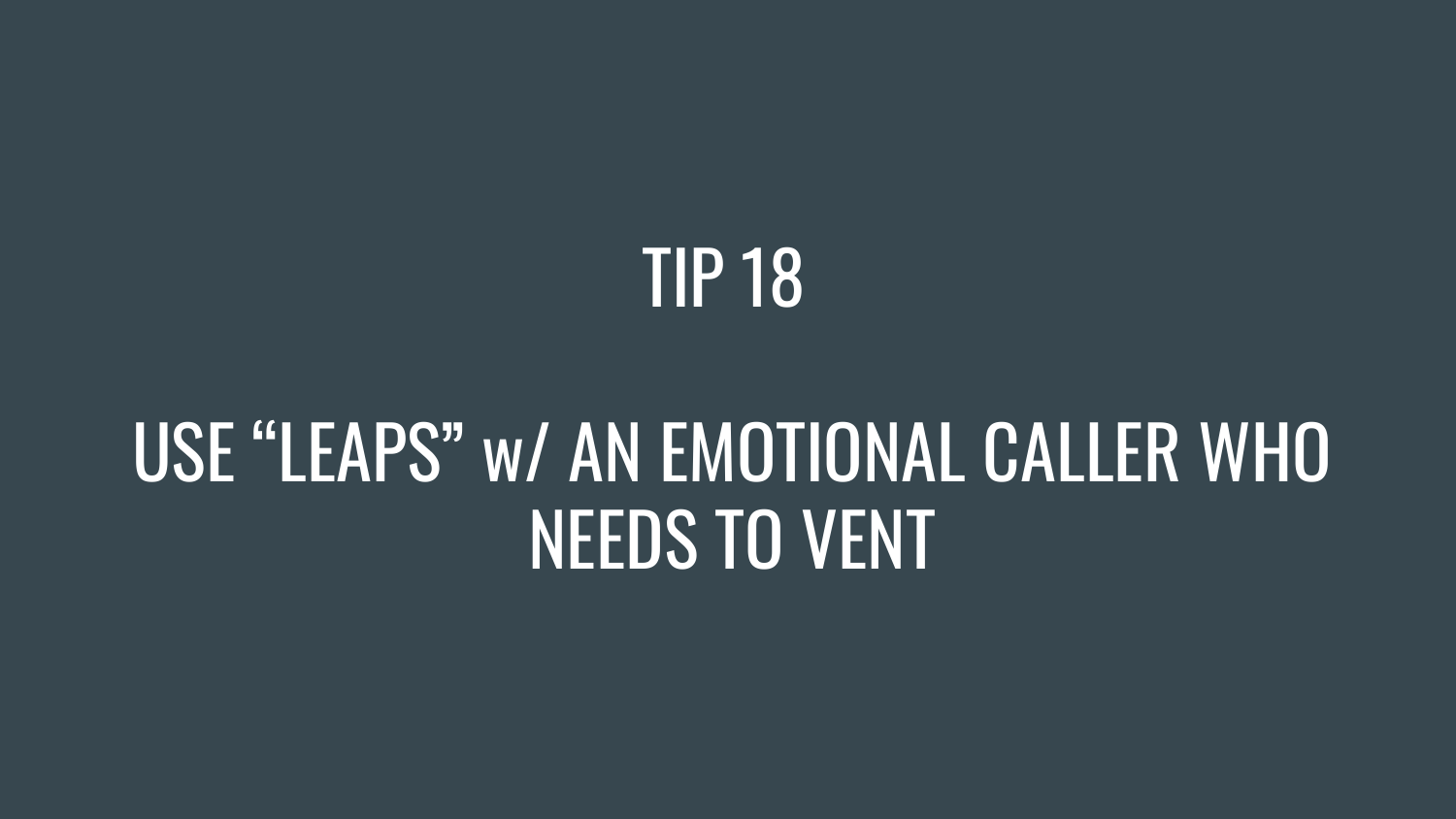

# TIP 18

USE “LEAPS” w/ AN EMOTIONAL CALLER WHO NEEDS TO VENT